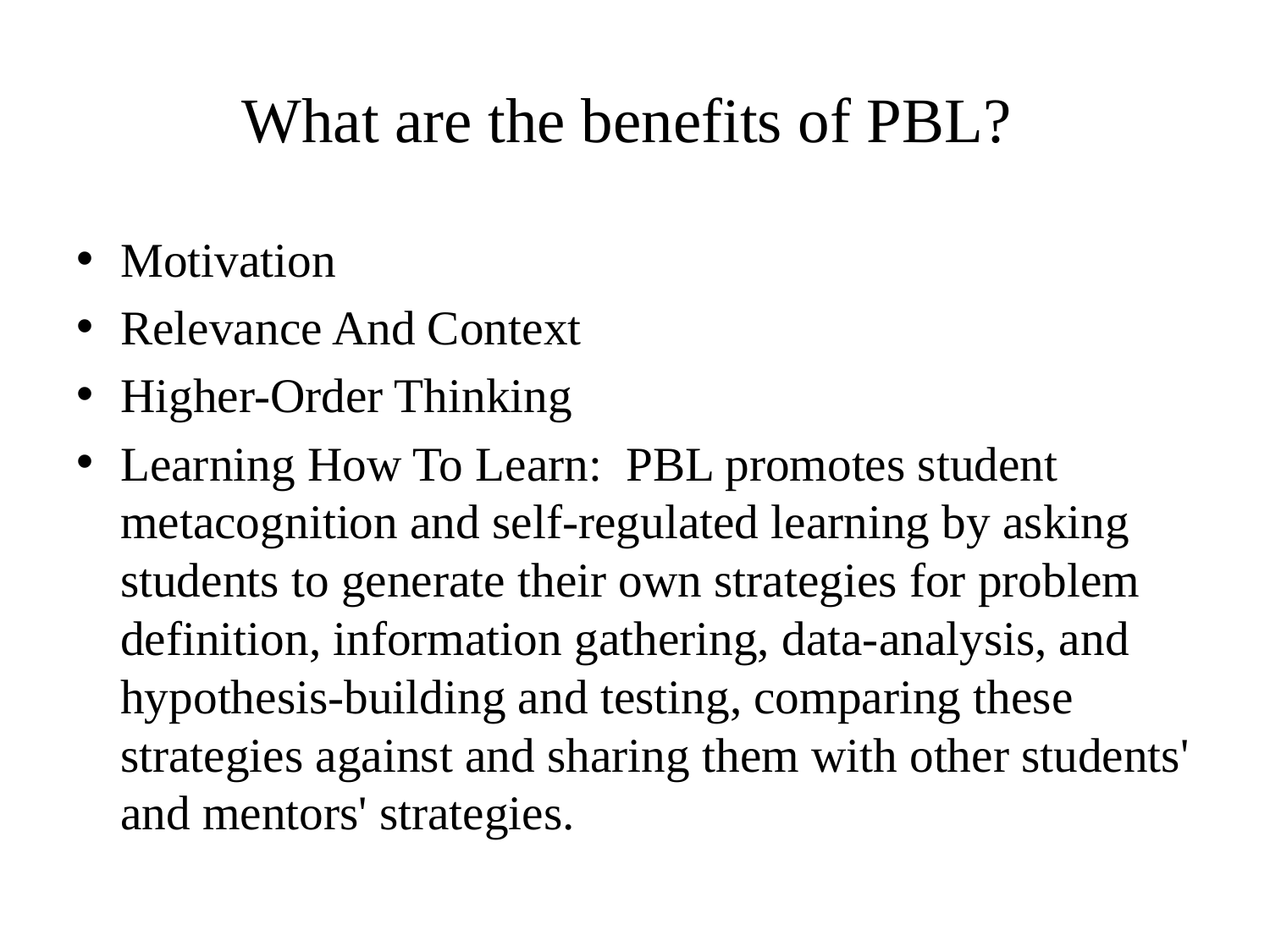

# What are the benefits of PBL?
Motivation
Relevance And Context
Higher-Order Thinking
Learning How To Learn:  PBL promotes student metacognition and self-regulated learning by asking students to generate their own strategies for problem definition, information gathering, data-analysis, and hypothesis-building and testing, comparing these strategies against and sharing them with other students' and mentors' strategies.